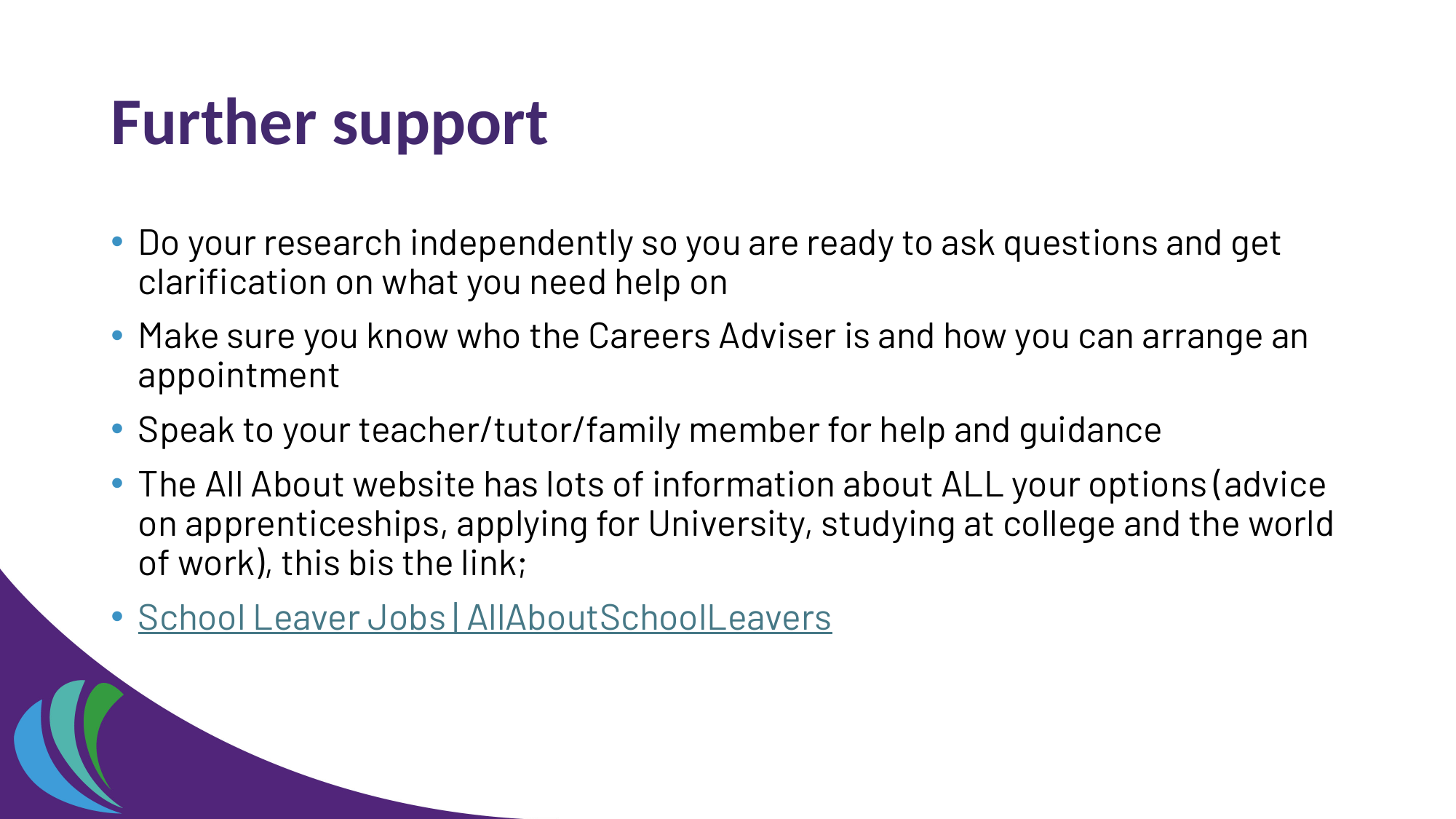

# Further support
Do your research independently so you are ready to ask questions and get clarification on what you need help on
Make sure you know who the Careers Adviser is and how you can arrange an appointment
Speak to your teacher/tutor/family member for help and guidance
The All About website has lots of information about ALL your options (advice on apprenticeships, applying for University, studying at college and the world of work), this bis the link;
School Leaver Jobs | AllAboutSchoolLeavers